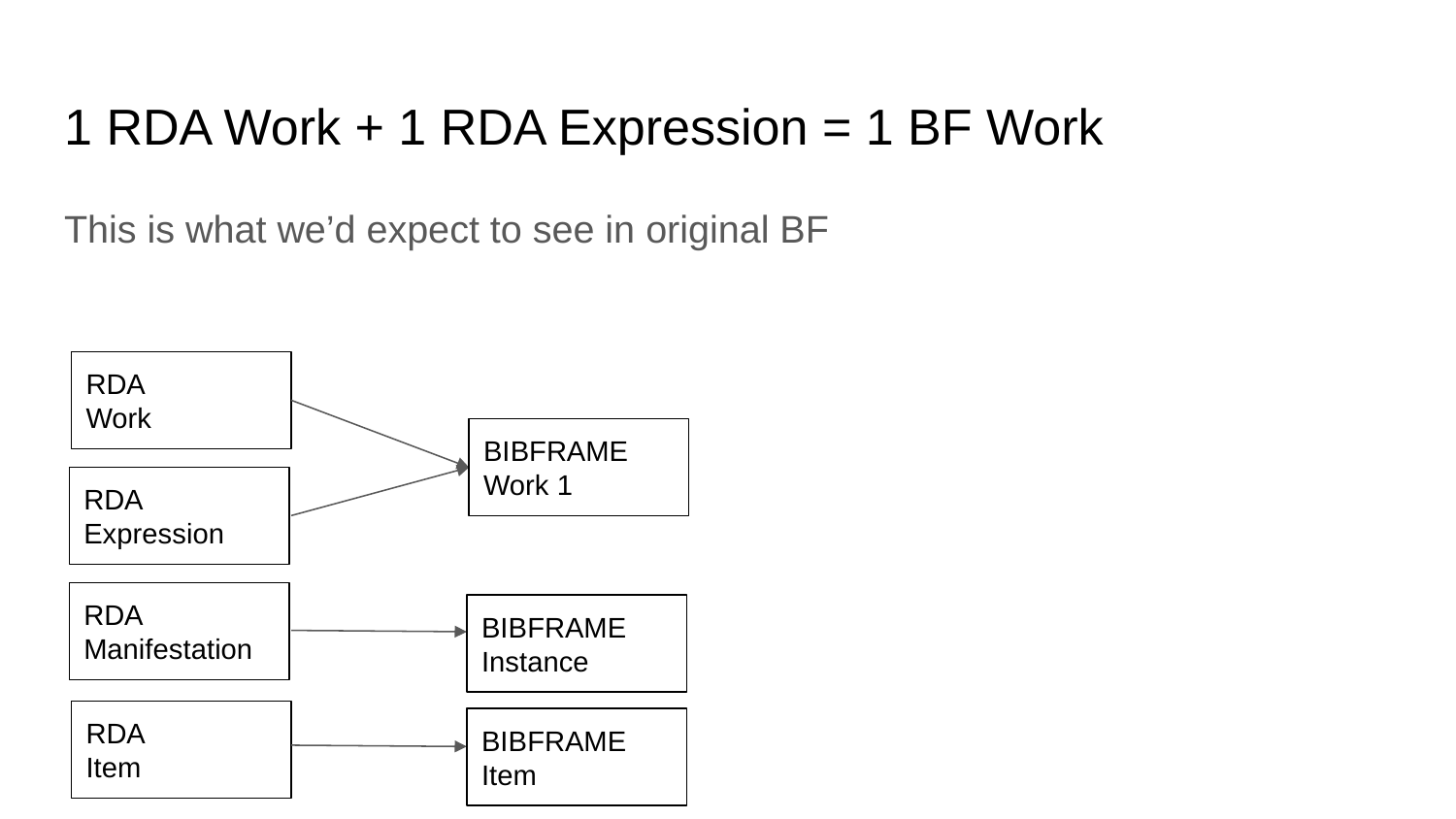

# 1 RDA Work + 1 RDA Expression = 1 BF Work

This is what we’d expect to see in original BF
RDA
Work
BIBFRAME
Work 1
RDA
Expression
RDA
Manifestation
BIBFRAME
Instance
RDA
Item
BIBFRAME
Item